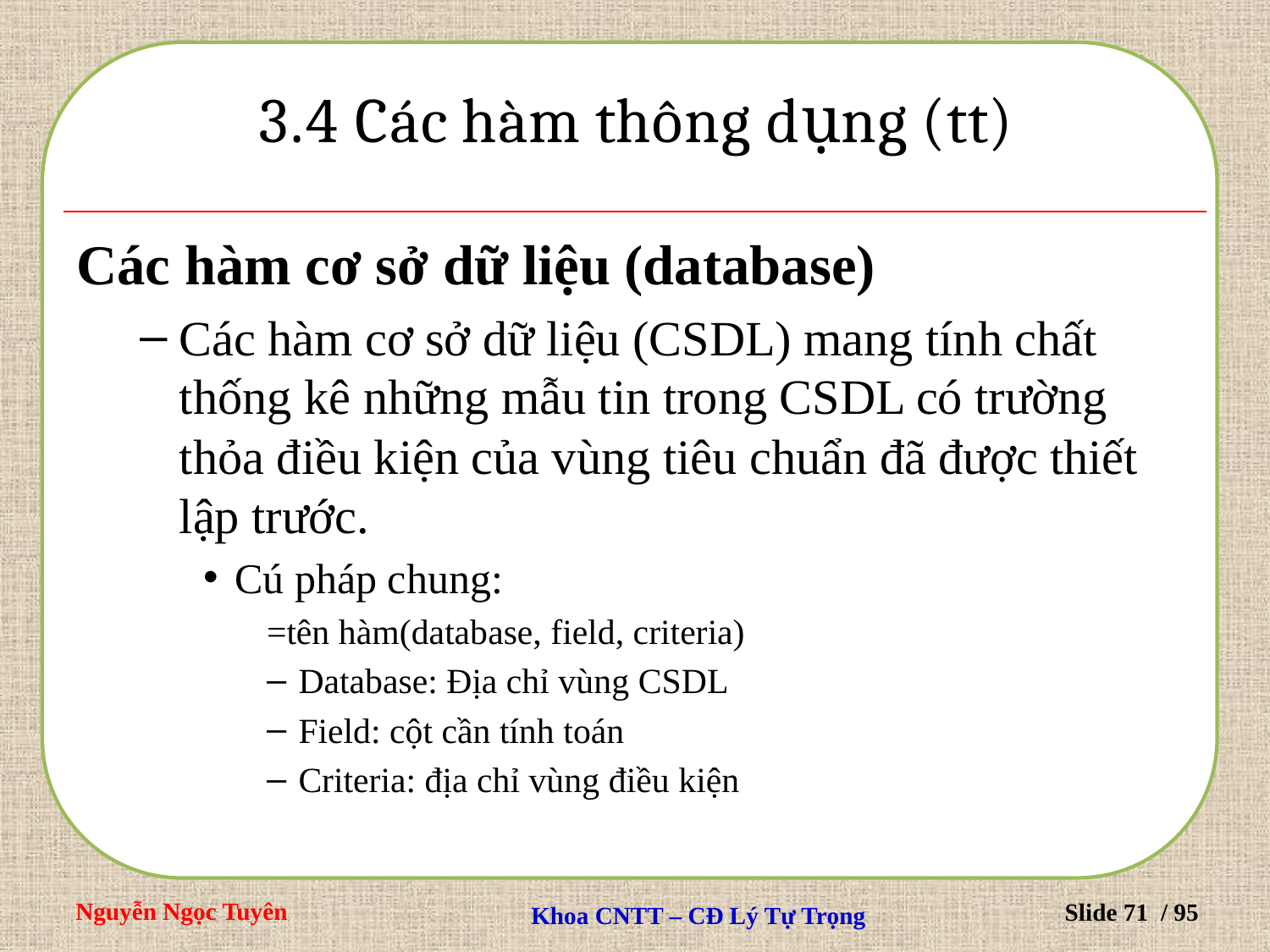

# 3.4 Các hàm thông dụng (tt)
Các hàm cơ sở dữ liệu (database)
Các hàm cơ sở dữ liệu (CSDL) mang tính chất thống kê những mẫu tin trong CSDL có trường thỏa điều kiện của vùng tiêu chuẩn đã được thiết lập trước.
Cú pháp chung:
=tên hàm(database, field, criteria)
Database: Địa chỉ vùng CSDL
Field: cột cần tính toán
Criteria: địa chỉ vùng điều kiện